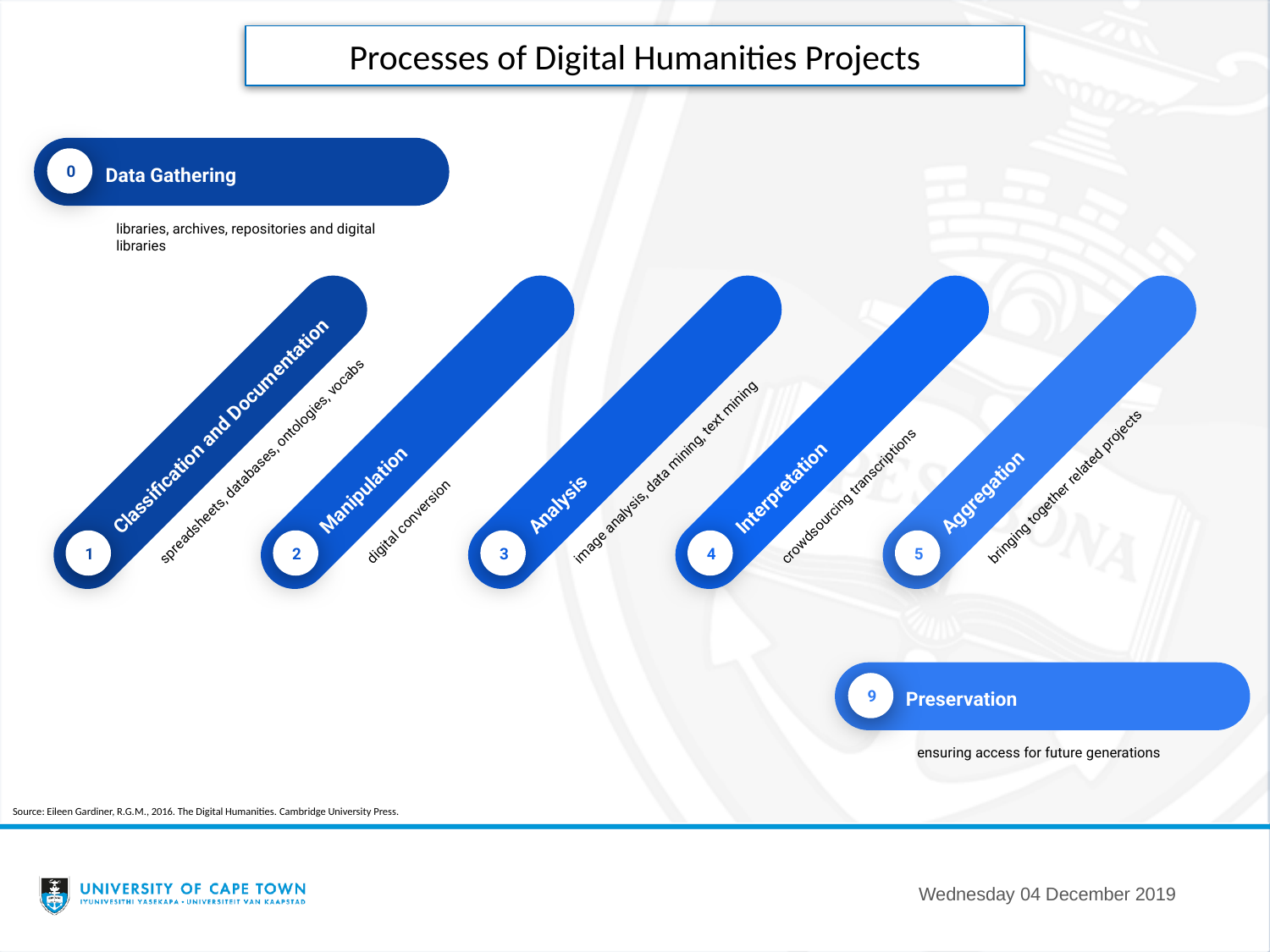

Data Gathering
libraries, archives, repositories and digital libraries
0
Processes of Digital Humanities Projects

Classification and Documentation
spreadsheets, databases, ontologies, vocabs
1

Manipulation
digital conversion
2

Analysis
image analysis, data mining, text mining
3

Interpretation
crowdsourcing transcriptions
4

Aggregation
bringing together related projects
5

Preservation
ensuring access for future generations
9
Source: Eileen Gardiner, R.G.M., 2016. The Digital Humanities. Cambridge University Press.
Wednesday 04 December 2019